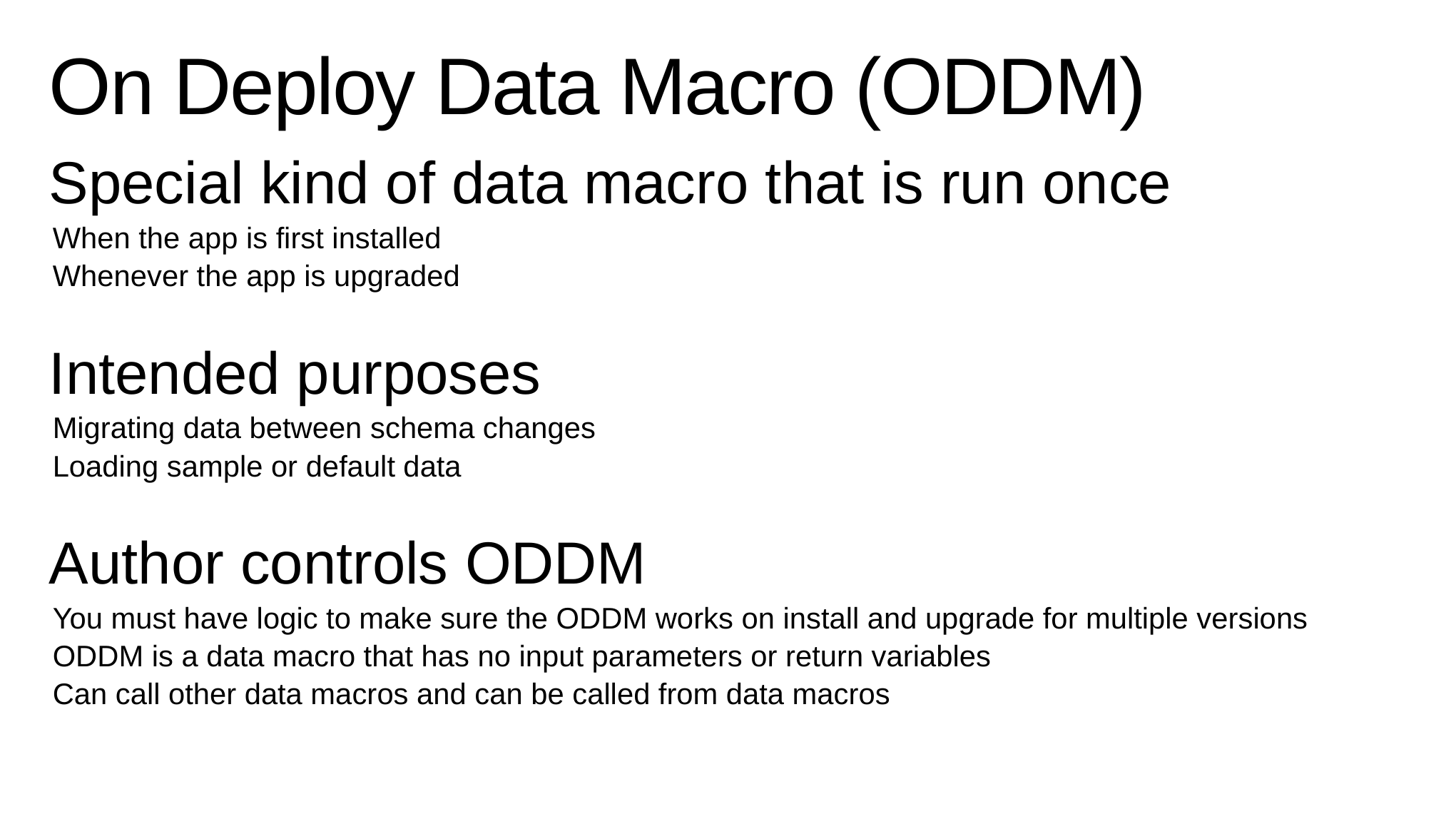

# On Deploy Data Macro (ODDM)
Special kind of data macro that is run once
When the app is first installed
Whenever the app is upgraded

Intended purposes
Migrating data between schema changes
Loading sample or default data

Author controls ODDM
You must have logic to make sure the ODDM works on install and upgrade for multiple versions
ODDM is a data macro that has no input parameters or return variables
Can call other data macros and can be called from data macros